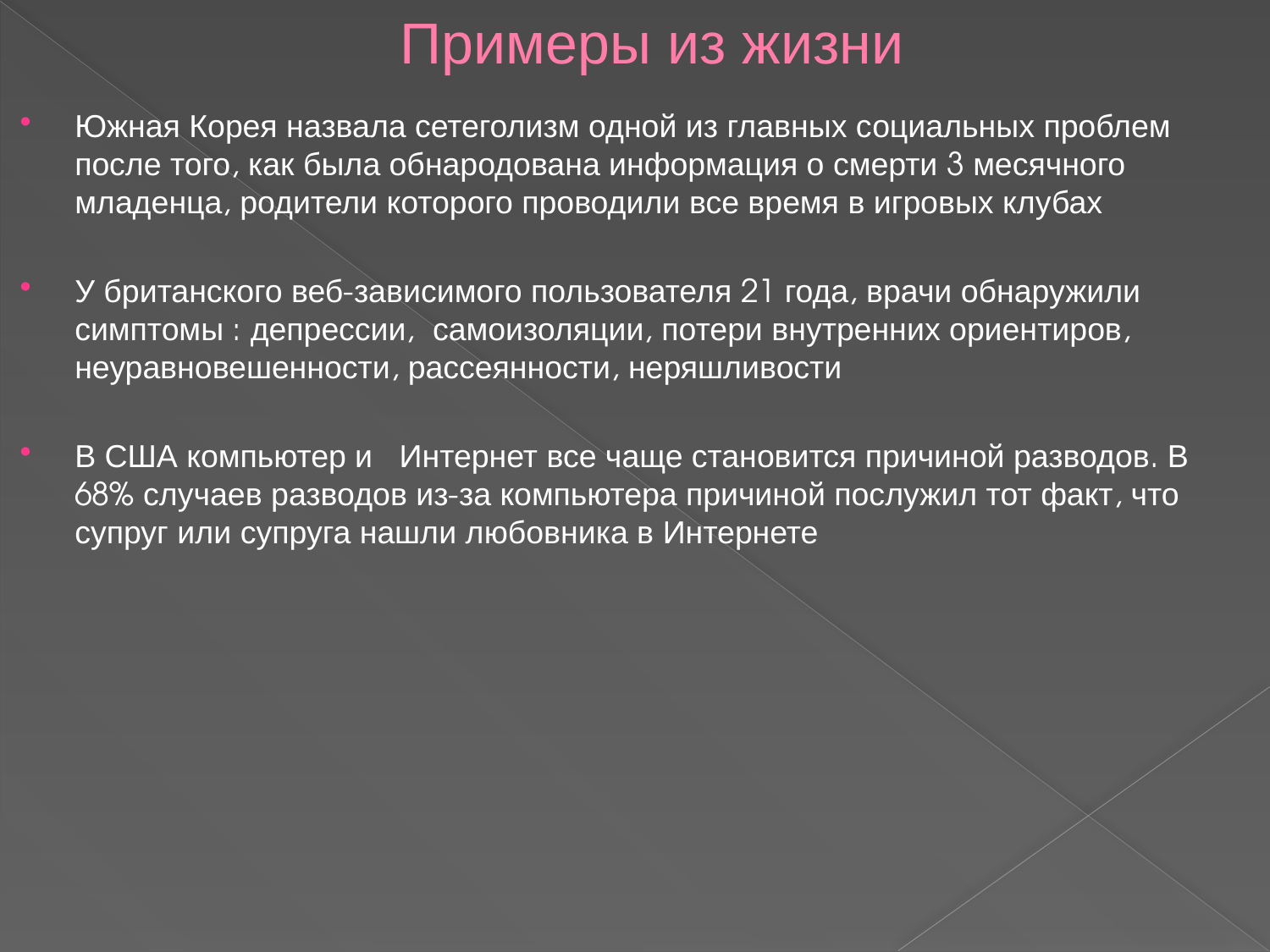

# Примеры из жизни
Южная Корея назвала сетеголизм одной из главных социальных проблем после того, как была обнародована информация о смерти 3 месячного младенца, родители которого проводили все время в игровых клубах

У британского веб-зависимого пользователя 21 года, врачи обнаружили симптомы : депрессии,  самоизоляции, потери внутренних ориентиров, неуравновешенности, рассеянности, неряшливости

В США компьютер и   Интернет все чаще становится причиной разводов. В 68% случаев разводов из-за компьютера причиной послужил тот факт, что супруг или супруга нашли любовника в Интернете